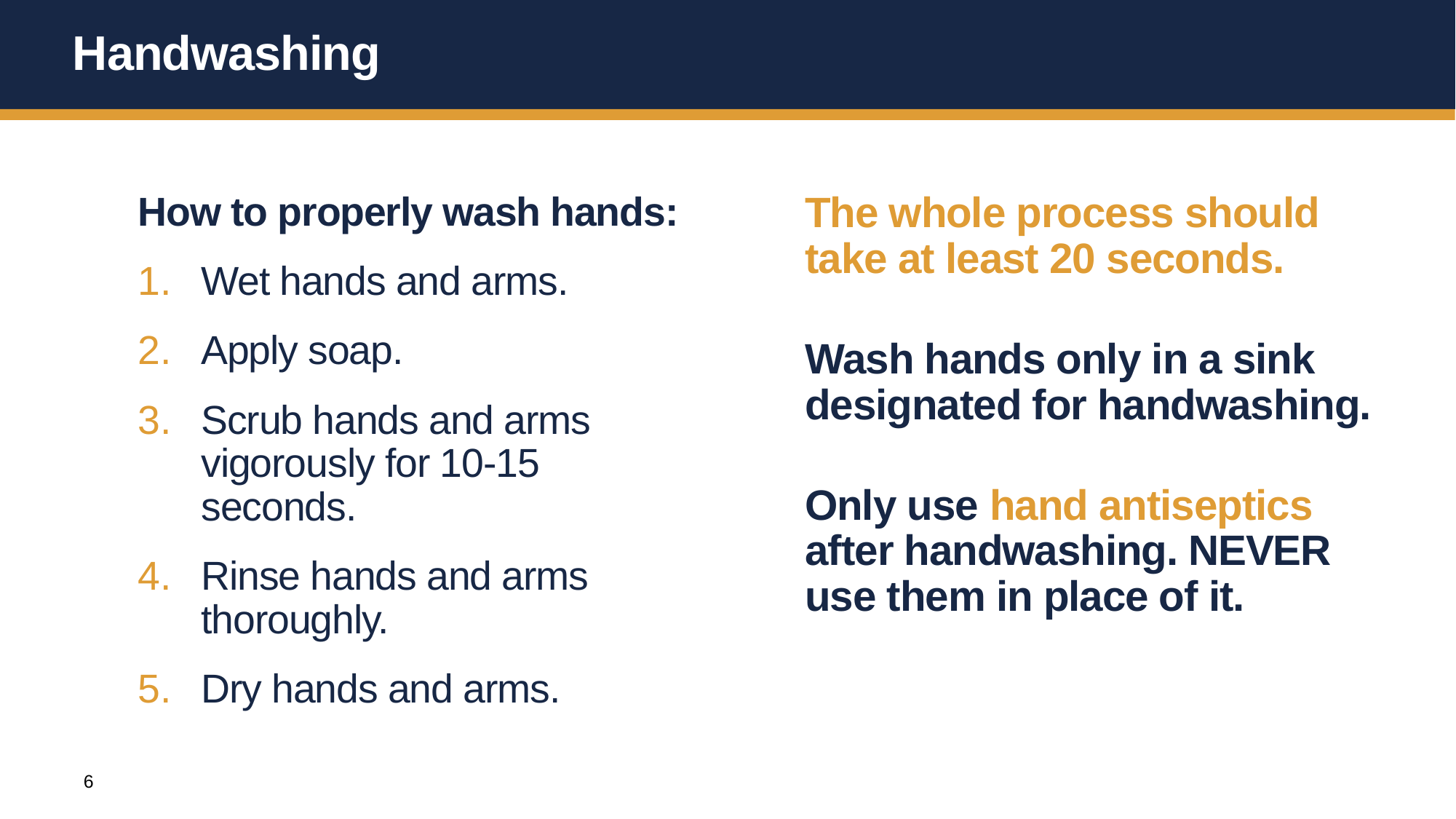

# Handwashing
How to properly wash hands:
Wet hands and arms.
Apply soap.
Scrub hands and arms vigorously for 10-15 seconds.
Rinse hands and arms thoroughly.
Dry hands and arms.

The whole process should take at least 20 seconds.
Wash hands only in a sink designated for handwashing.
Only use hand antiseptics after handwashing. NEVER use them in place of it.

6